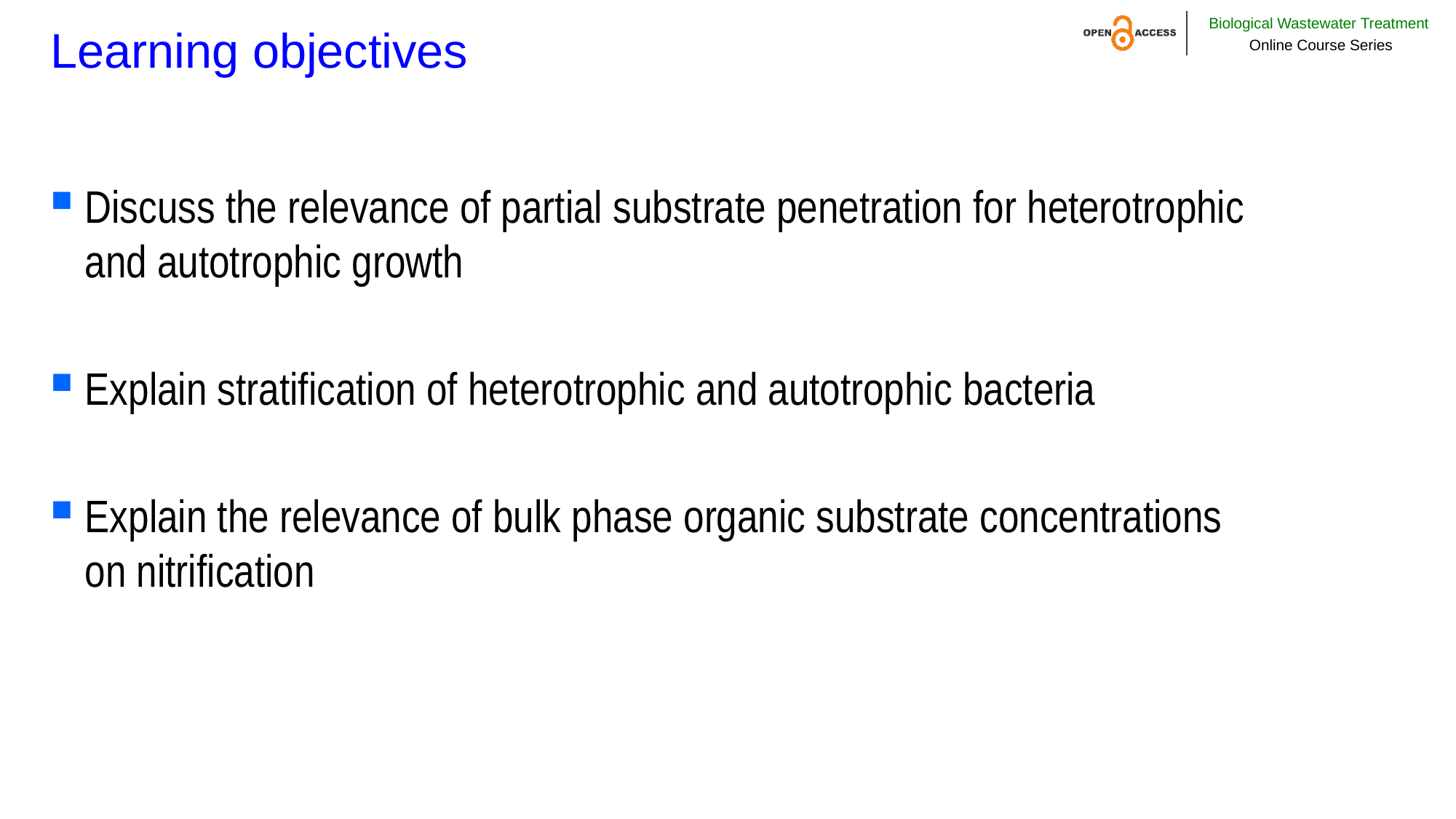

# Learning objectives

Discuss the relevance of partial substrate penetration for heterotrophic and autotrophic growth

Explain stratification of heterotrophic and autotrophic bacteria

Explain the relevance of bulk phase organic substrate concentrations on nitrification